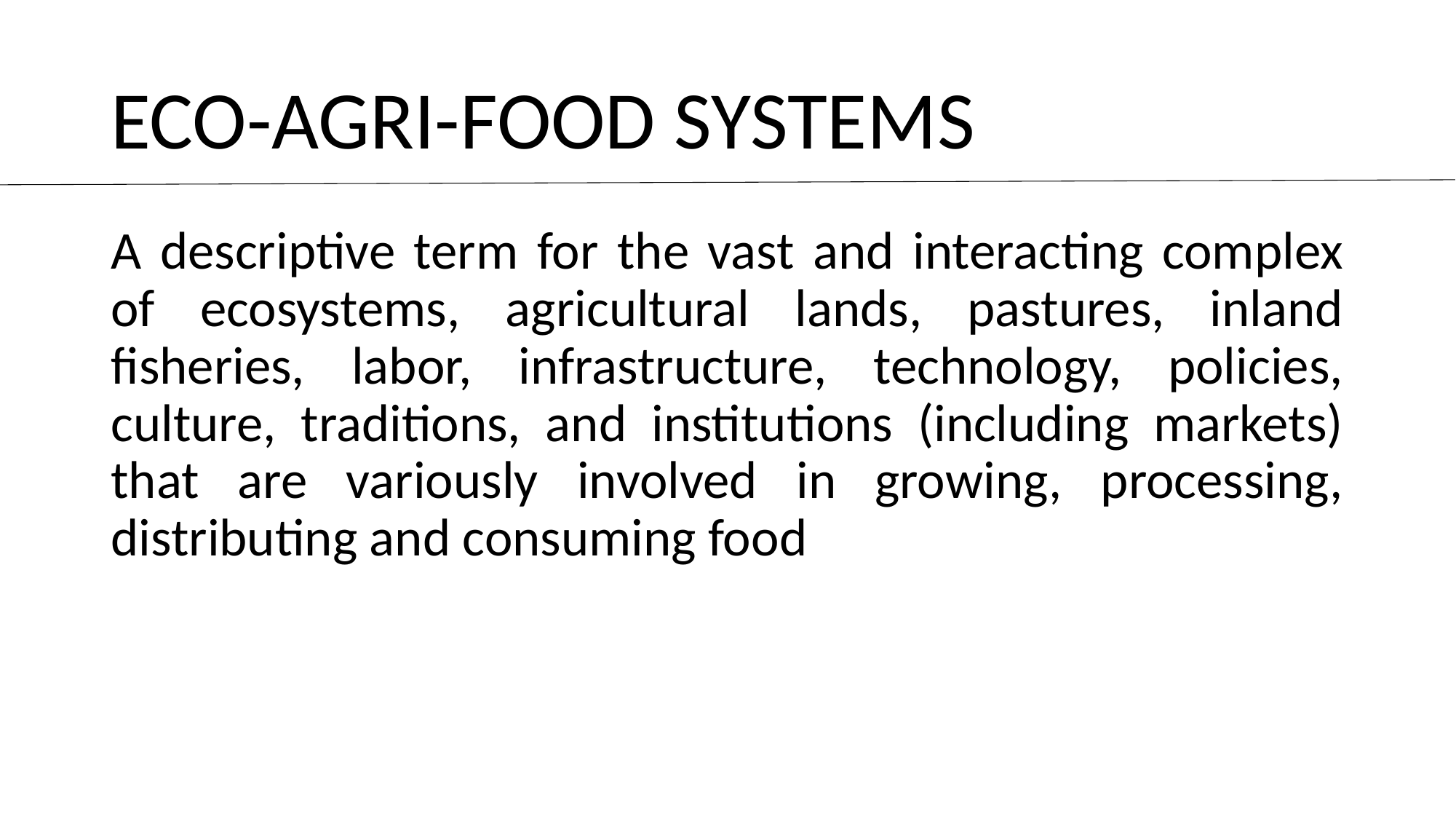

# ECO-AGRI-FOOD SYSTEMS
A descriptive term for the vast and interacting complex of ecosystems, agricultural lands, pastures, inland fisheries, labor, infrastructure, technology, policies, culture, traditions, and institutions (including markets) that are variously involved in growing, processing, distributing and consuming food